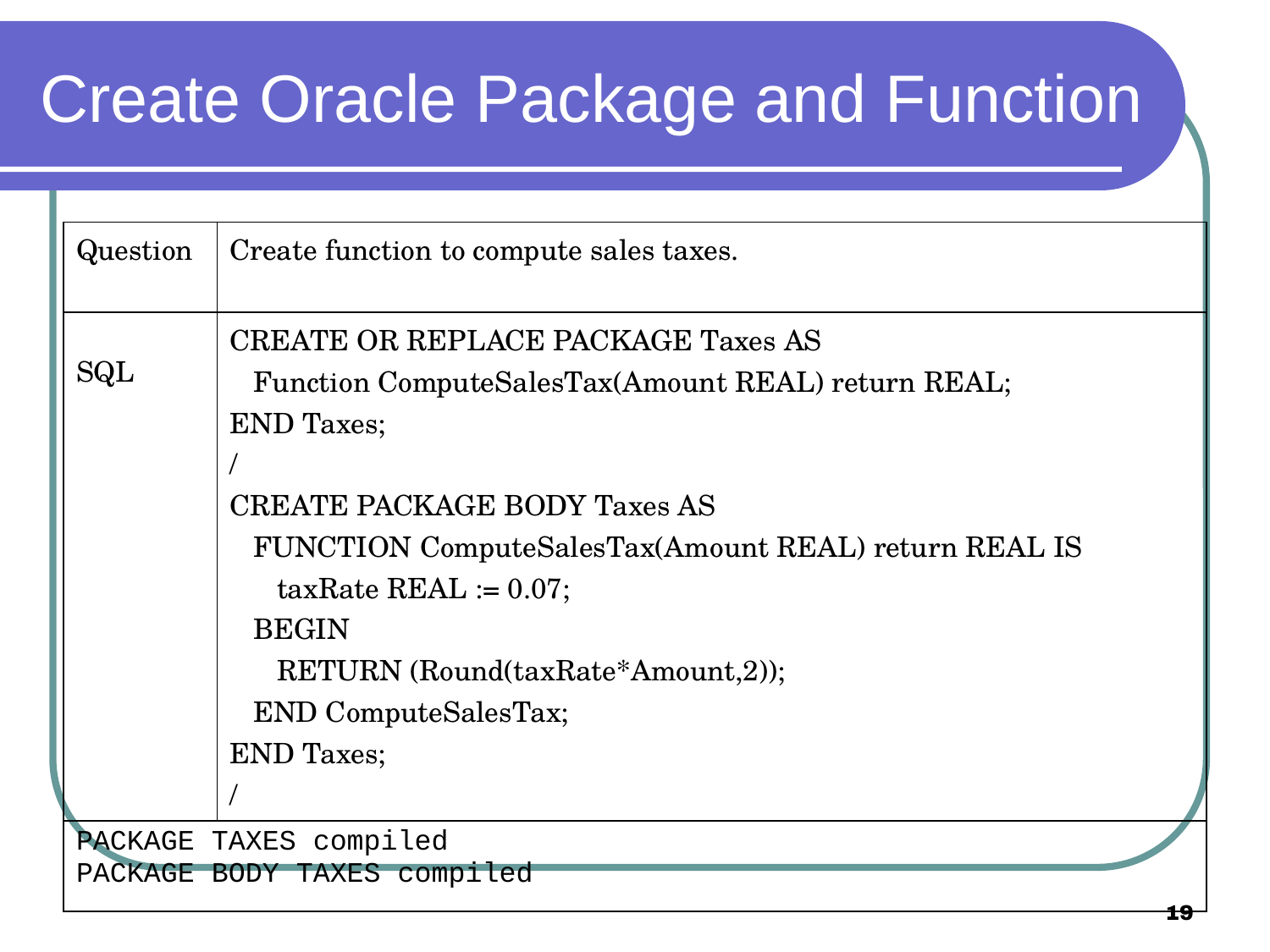

# Create Oracle Package and Function
| Question | Create function to compute sales taxes. |
| --- | --- |
| SQL | CREATE OR REPLACE PACKAGE Taxes AS Function ComputeSalesTax(Amount REAL) return REAL; END Taxes; / CREATE PACKAGE BODY Taxes AS FUNCTION ComputeSalesTax(Amount REAL) return REAL IS taxRate REAL := 0.07; BEGIN RETURN (Round(taxRate\*Amount,2)); END ComputeSalesTax; END Taxes; / |
| PACKAGE TAXES compiled PACKAGE BODY TAXES compiled |  |
19